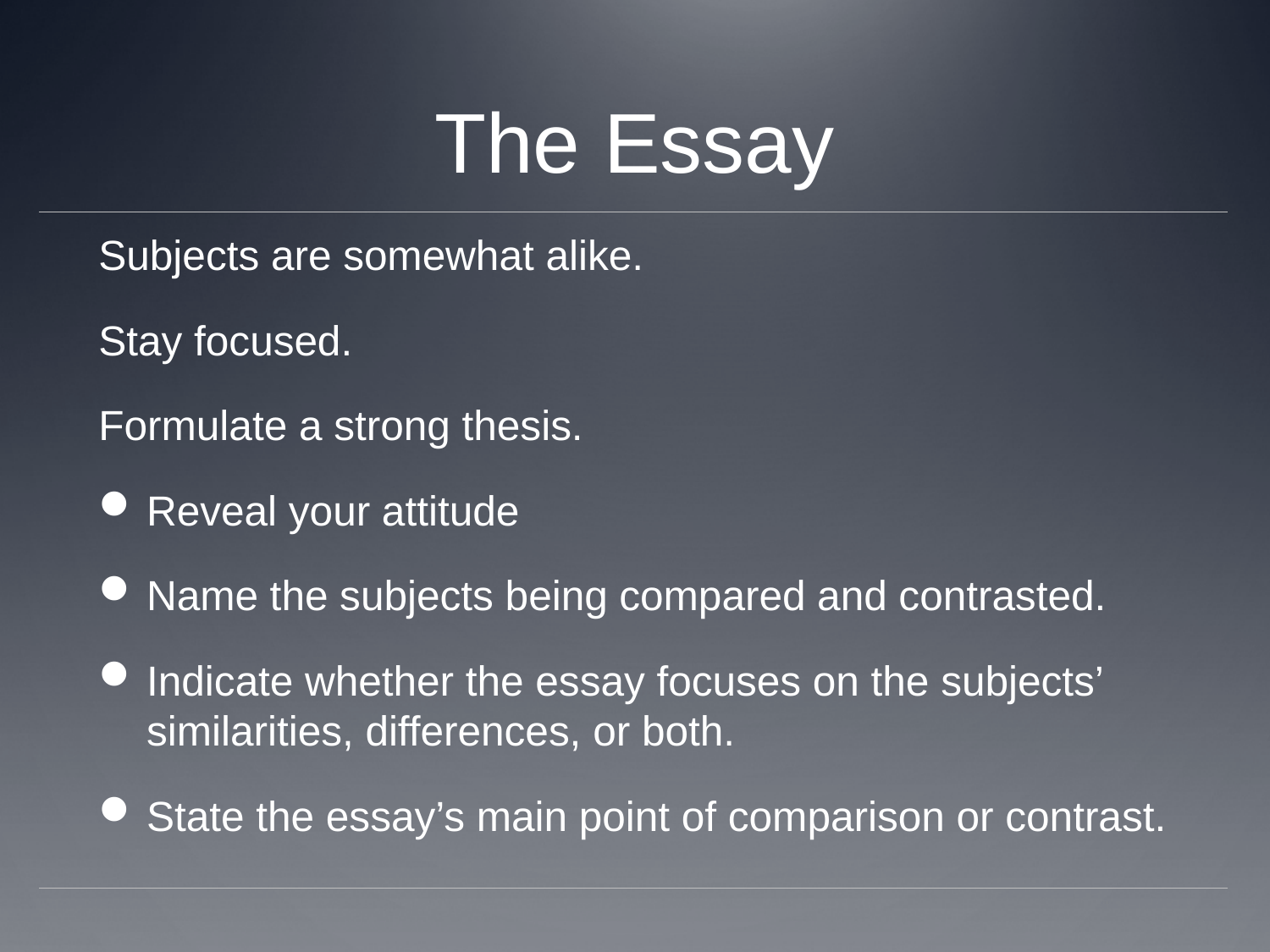

# The Essay
Subjects are somewhat alike.
Stay focused.
Formulate a strong thesis.
Reveal your attitude
Name the subjects being compared and contrasted.
Indicate whether the essay focuses on the subjects’ similarities, differences, or both.
State the essay’s main point of comparison or contrast.